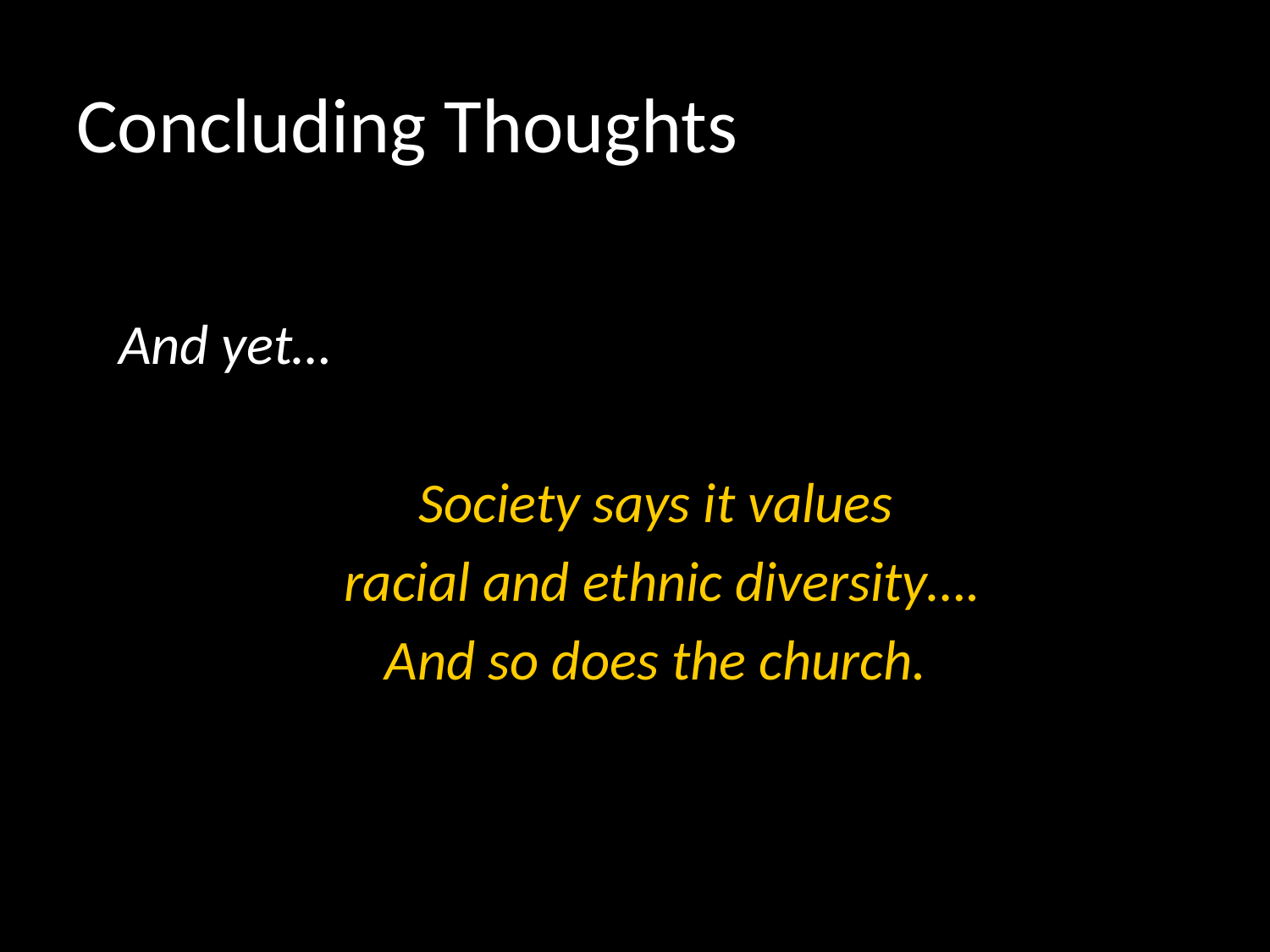

# Concluding Thoughts

And yet…

Society says it values
 racial and ethnic diversity….
And so does the church.